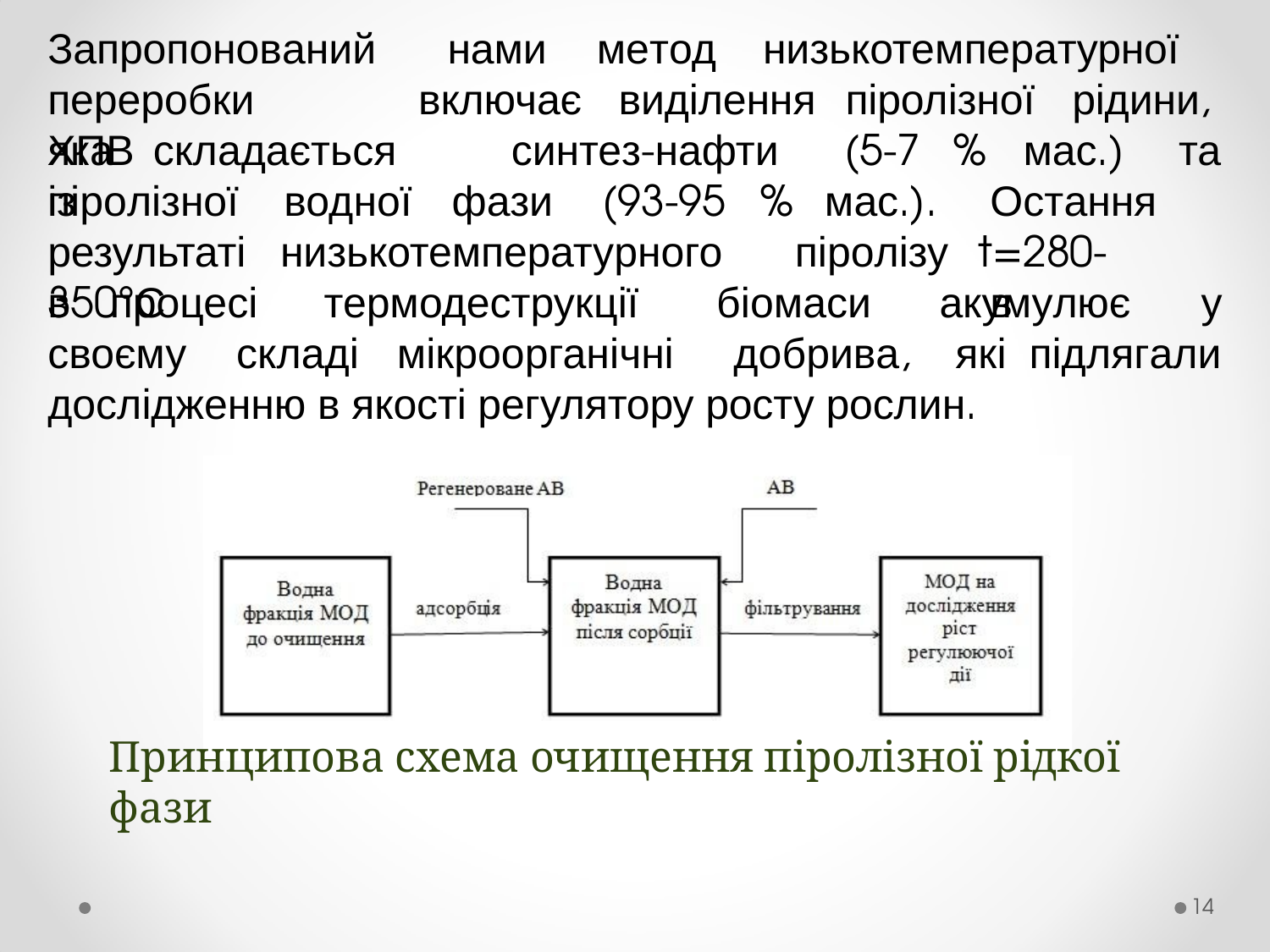

Запропонований
нами  включає
метод
низькотемпературної
переробки	ХПВ
виділення	піролізної	рідини,
яка	складається	із
синтез-нафти	(5-7
%	мас.)	та
Остання	в
піролізної	водної	фази
(93-95	%
мас.).
результаті	низькотемпературного	піролізу	t=280-350°С
в	процесі	термодеструкції	біомаси
акумулює	у
своєму	складі	мікроорганічні	добрива,	які	підлягали
дослідженню в якості регулятору росту рослин.

Принципова схема очищення піролізної рідкої фази
14